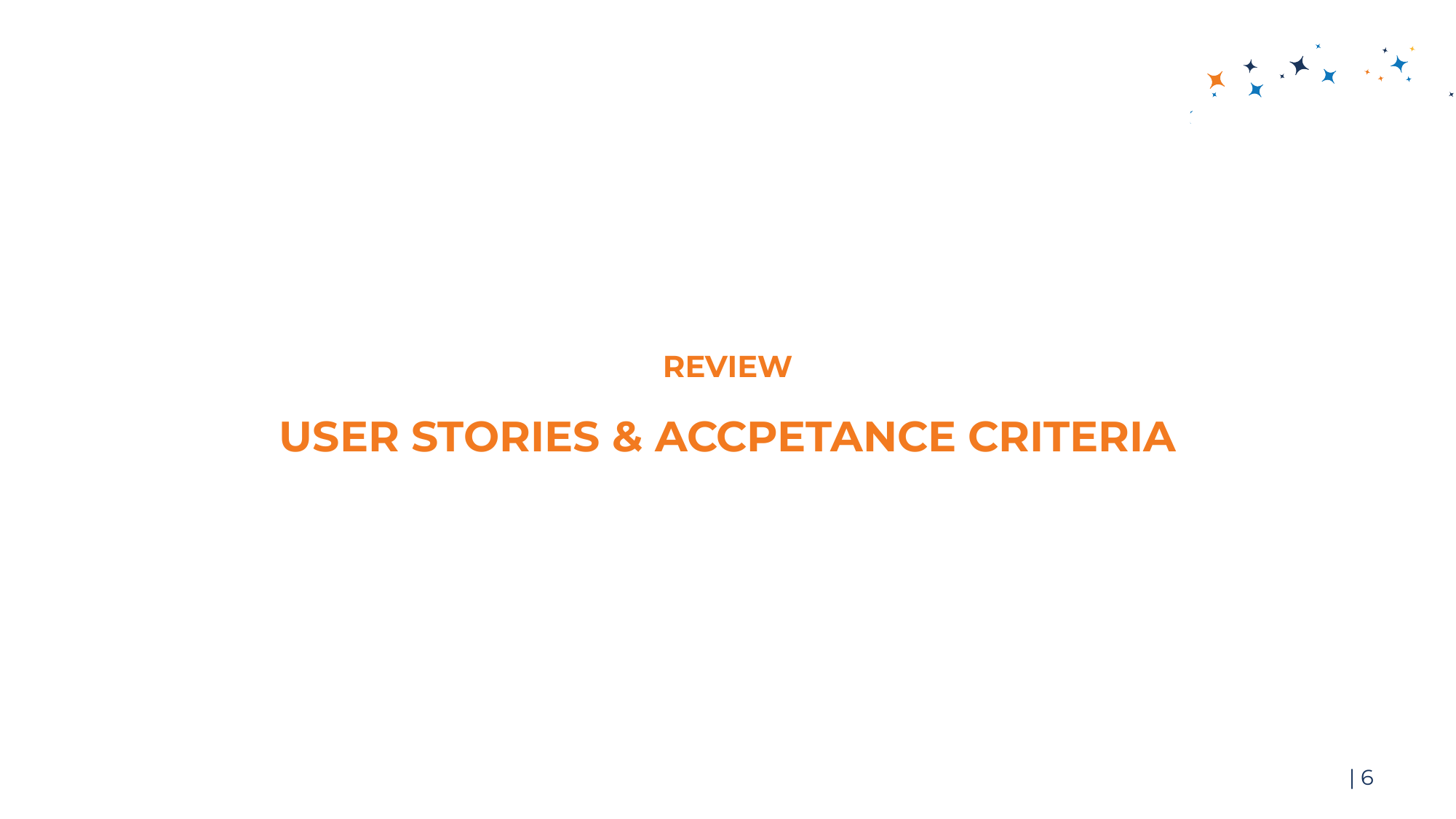

# REVIEW USER STORIES & ACCPETANCE CRITERIA